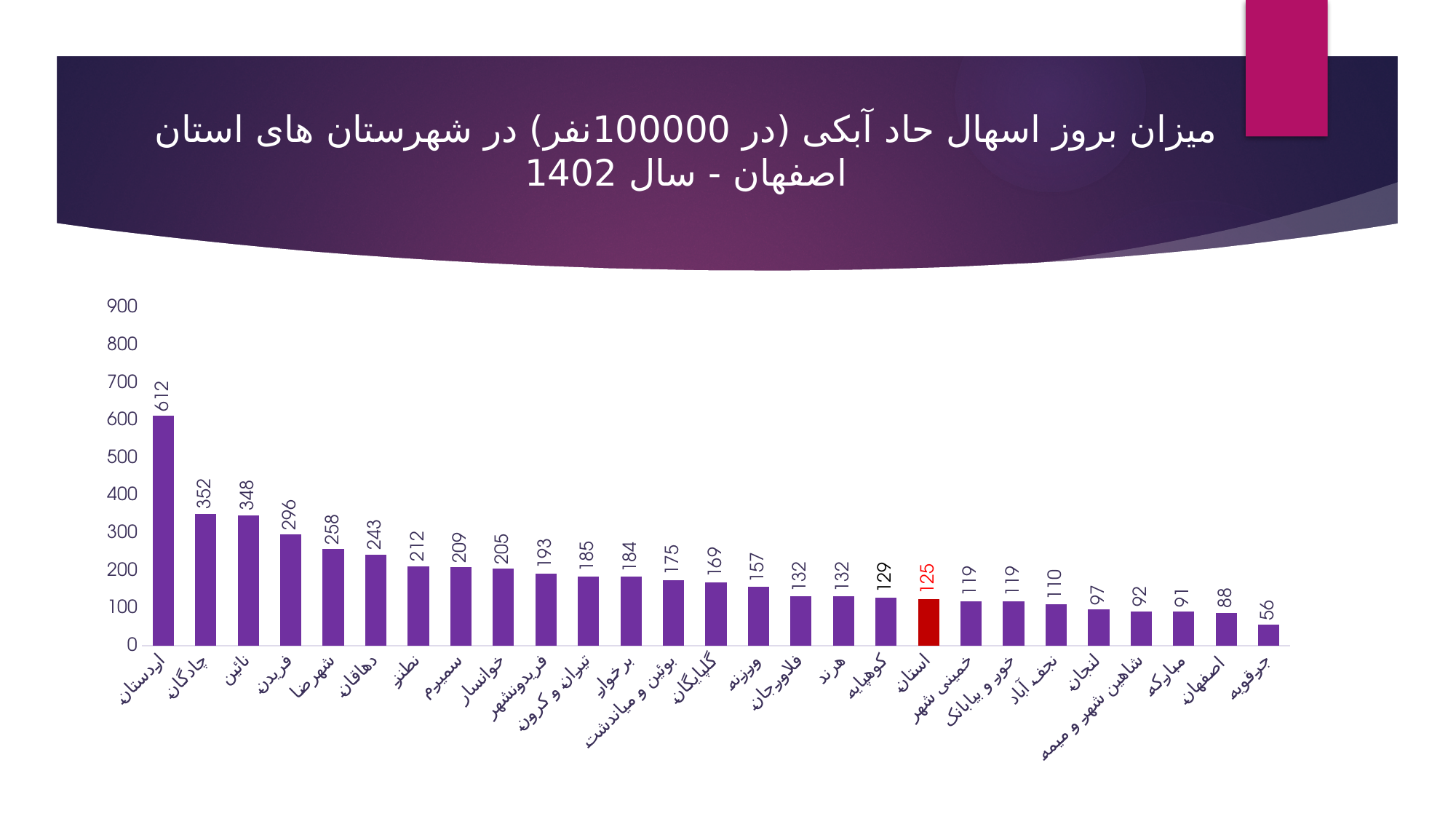

# میزان بروز اسهال حاد آبکی (در 100000نفر) در شهرستان های استان اصفهان - سال 1402

### Chart

| Category | 1402 |
|---|---|
| اردستان | 612.0 |
| چادگان | 352.0 |
| نائین | 348.0 |
| فریدن | 296.0 |
| شهرضا | 258.0 |
| دهاقان | 243.0 |
| نطنز | 212.0 |
| سمیرم | 209.0 |
| خوانسار | 205.0 |
| فریدونشهر | 193.0 |
| تیران و كرون | 185.0 |
| برخوار | 184.0 |
| بوئین و میاندشت | 175.0 |
| گلپایگان | 169.0 |
| ورزنه | 157.0 |
| فلاورجان | 132.0 |
| هرند | 132.0 |
| کوهپایه | 129.0 |
| استان | 125.0 |
| خمینی شهر | 119.0 |
| خور و بیابانک | 119.0 |
| نجف آباد | 110.0 |
| لنجان | 97.0 |
| شاهین شهر و میمه | 92.0 |
| مباركه | 91.0 |
| اصفهان  | 88.0 |
| جرقویه | 56.0 |